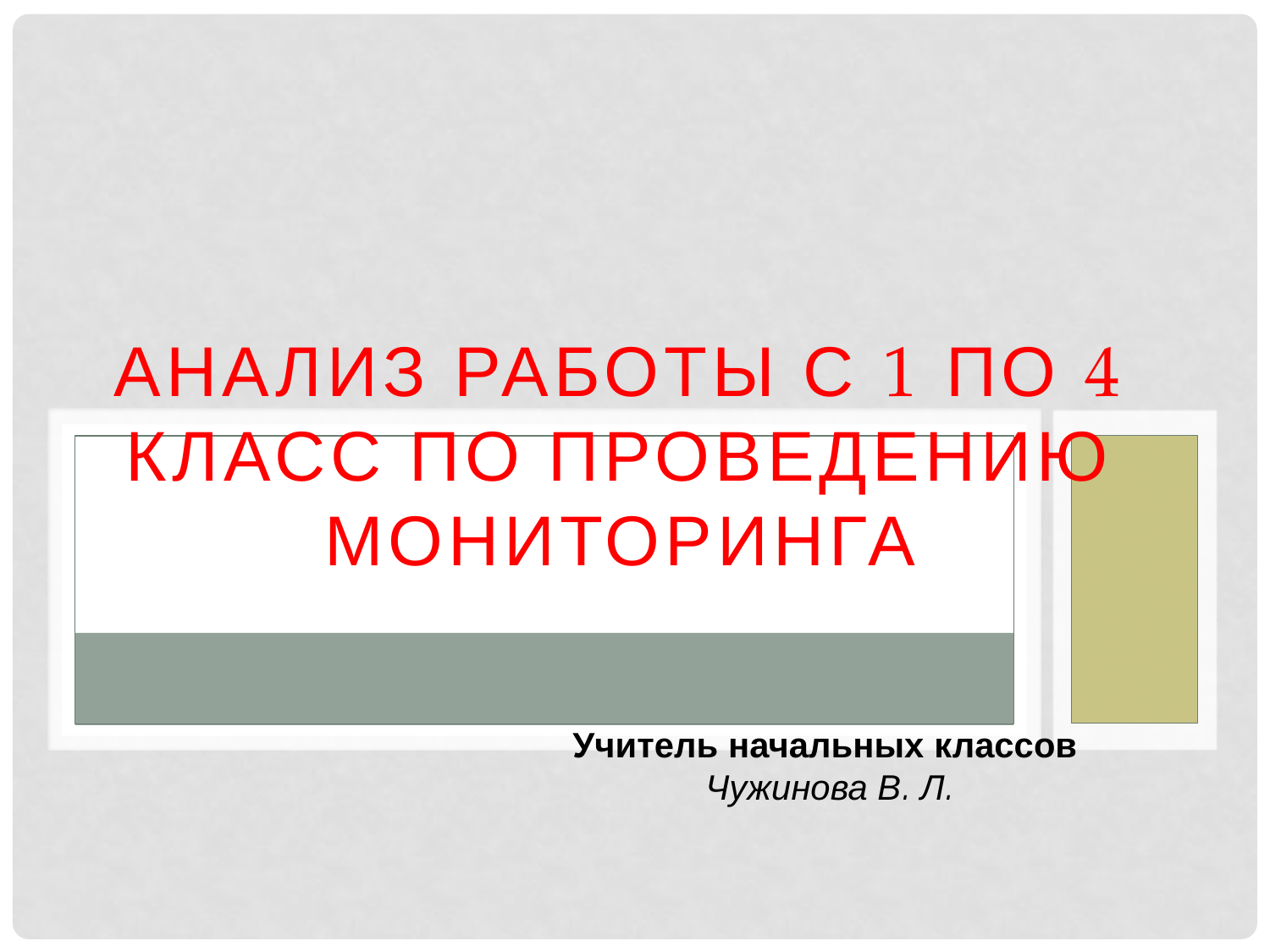

# Анализ работы с 1 по 4 класс по проведению мониторинга
Учитель начальных классов  Чужинова В. Л.